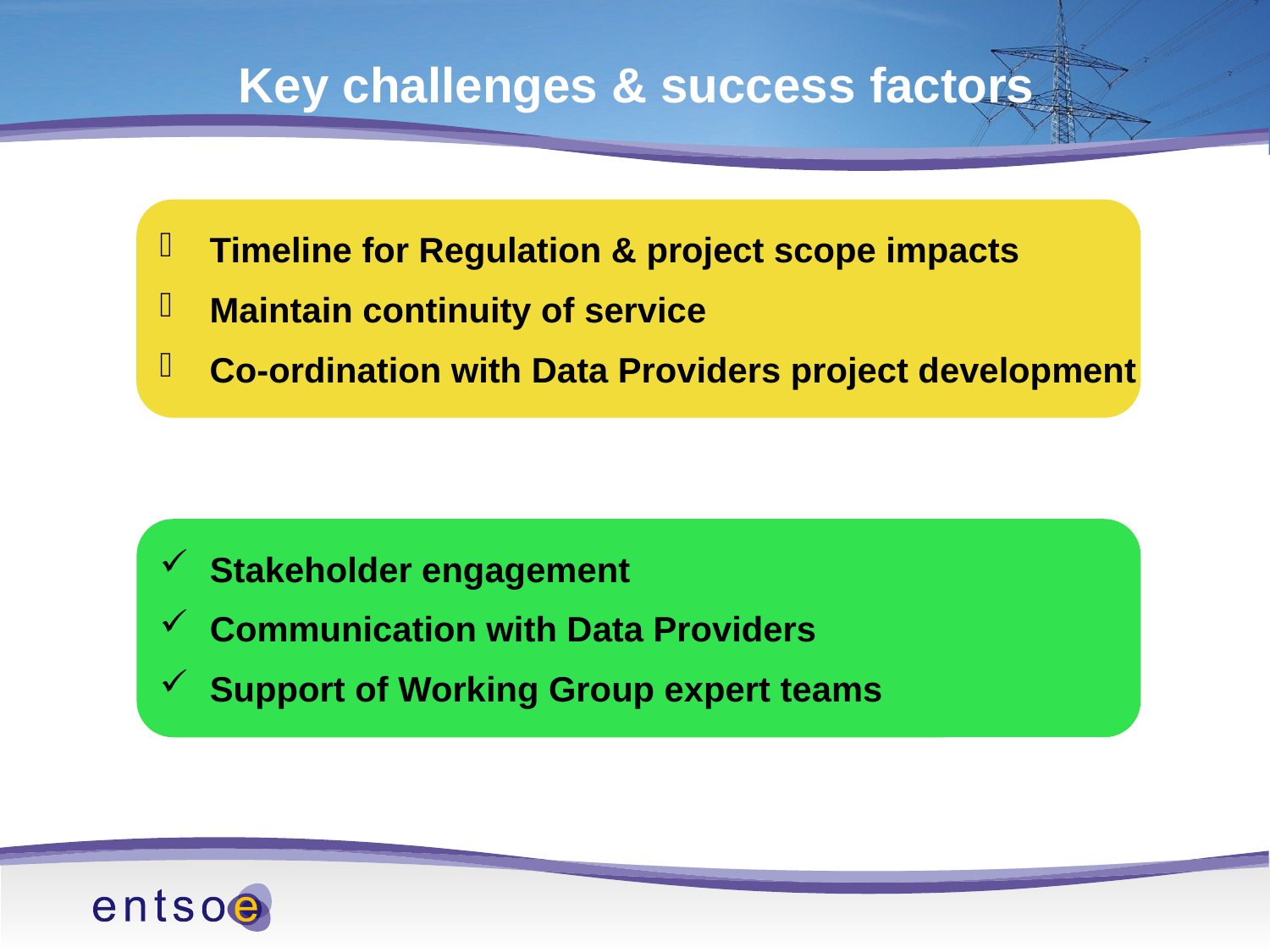

Key challenges & success factors
Timeline for Regulation & project scope impacts
Maintain continuity of service
Co-ordination with Data Providers project development
Stakeholder engagement
Communication with Data Providers
Support of Working Group expert teams